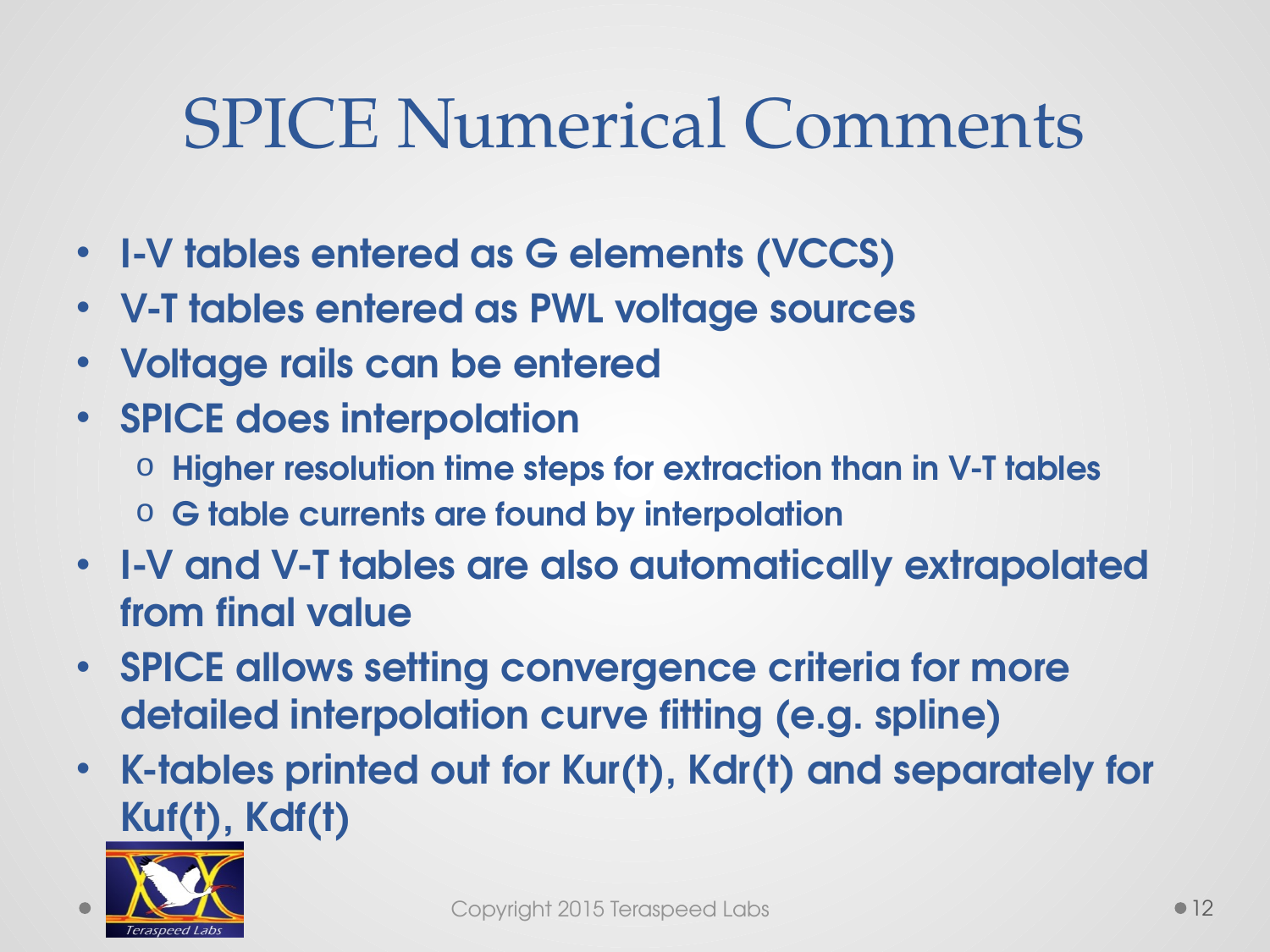

# SPICE Numerical Comments
I-V tables entered as G elements (VCCS)
V-T tables entered as PWL voltage sources
Voltage rails can be entered
SPICE does interpolation
Higher resolution time steps for extraction than in V-T tables
G table currents are found by interpolation
I-V and V-T tables are also automatically extrapolated from final value
SPICE allows setting convergence criteria for more detailed interpolation curve fitting (e.g. spline)
K-tables printed out for Kur(t), Kdr(t) and separately for Kuf(t), Kdf(t)

12
Copyright 2015 Teraspeed Labs